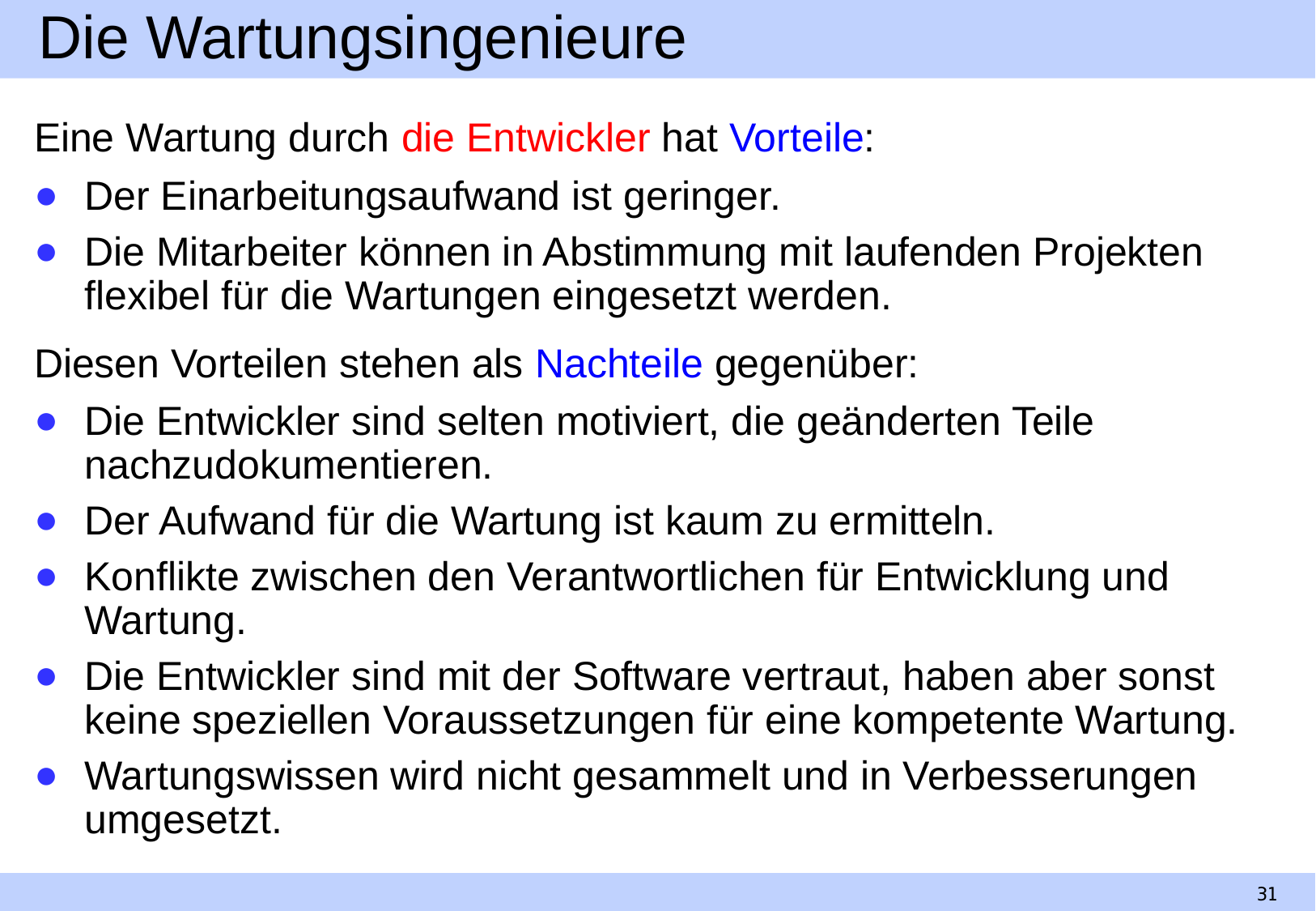

# Die Wartungsingenieure
Eine Wartung durch die Entwickler hat Vorteile:
Der Einarbeitungsaufwand ist geringer.
Die Mitarbeiter können in Abstimmung mit laufenden Projekten flexibel für die Wartungen eingesetzt werden.
Diesen Vorteilen stehen als Nachteile gegenüber:
Die Entwickler sind selten motiviert, die geänderten Teile nachzudokumentieren.
Der Aufwand für die Wartung ist kaum zu ermitteln.
Konflikte zwischen den Verantwortlichen für Entwicklung und Wartung.
Die Entwickler sind mit der Software vertraut, haben aber sonst keine speziellen Voraussetzungen für eine kompetente Wartung.
Wartungswissen wird nicht gesammelt und in Verbesserungen umgesetzt.

31